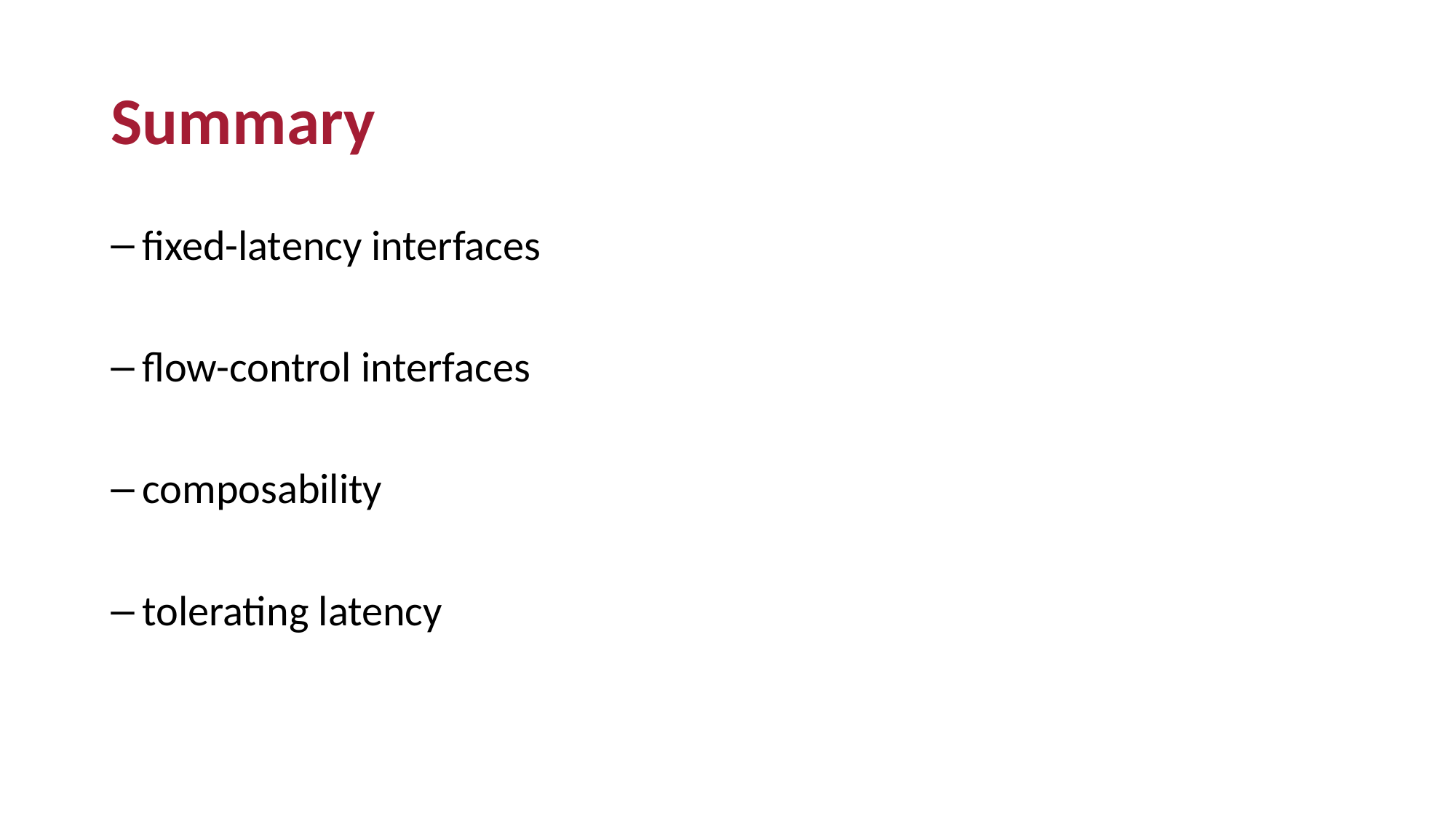

# Summary
fixed-latency interfaces

flow-control interfaces

composability

tolerating latency